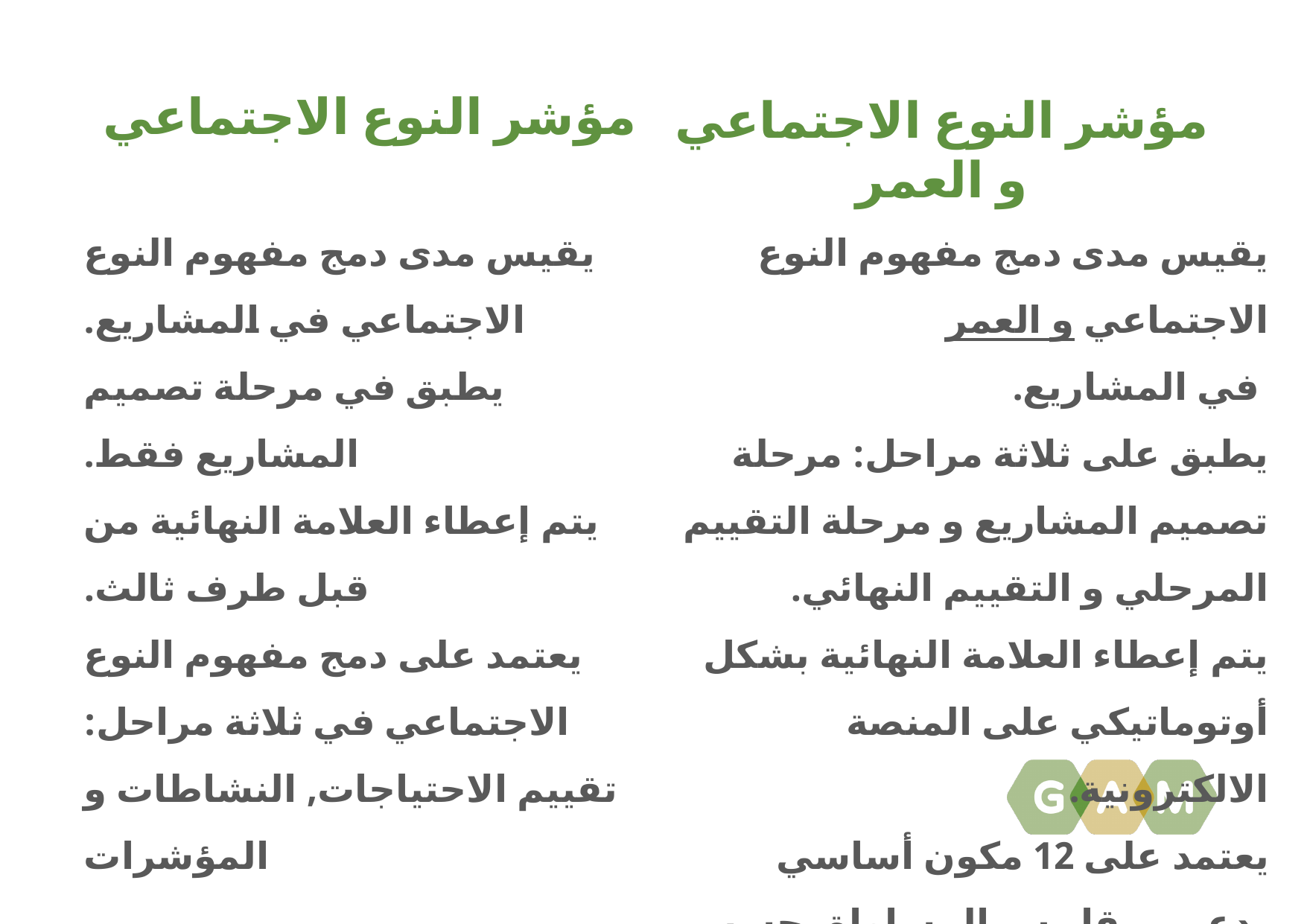

مؤشر النوع الاجتماعي
مؤشر النوع الاجتماعي و العمر
يقيس مدى دمج مفهوم النوع الاجتماعي في المشاريع.
يطبق في مرحلة تصميم المشاريع فقط.
يتم إعطاء العلامة النهائية من قبل طرف ثالث.
يعتمد على دمج مفهوم النوع الاجتماعي في ثلاثة مراحل: تقييم الاحتياجات, النشاطات و المؤشرات
يقيس مدى دمج مفهوم النوع الاجتماعي و العمر
 في المشاريع.
يطبق على ثلاثة مراحل: مرحلة تصميم المشاريع و مرحلة التقييم المرحلي و التقييم النهائي.
يتم إعطاء العلامة النهائية بشكل أوتوماتيكي على المنصة الالكترونية.
يعتمد على 12 مكون أساسي يدعى بمقاييس المساواة بحسب النوع الاجتماعي.